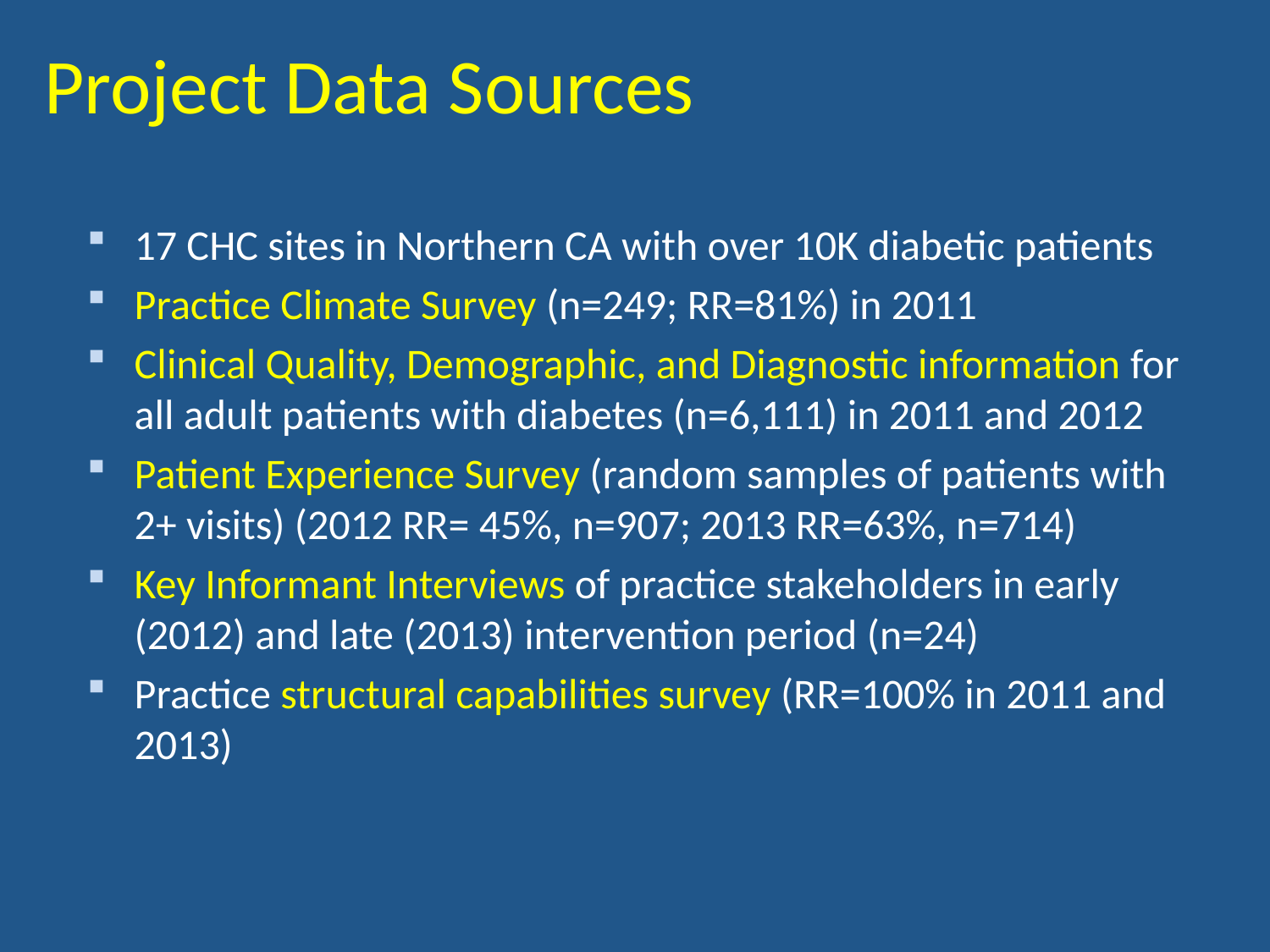

# Project Data Sources
17 CHC sites in Northern CA with over 10K diabetic patients
Practice Climate Survey (n=249; RR=81%) in 2011
Clinical Quality, Demographic, and Diagnostic information for all adult patients with diabetes (n=6,111) in 2011 and 2012
Patient Experience Survey (random samples of patients with 2+ visits) (2012 RR= 45%, n=907; 2013 RR=63%, n=714)
Key Informant Interviews of practice stakeholders in early (2012) and late (2013) intervention period (n=24)
Practice structural capabilities survey (RR=100% in 2011 and 2013)